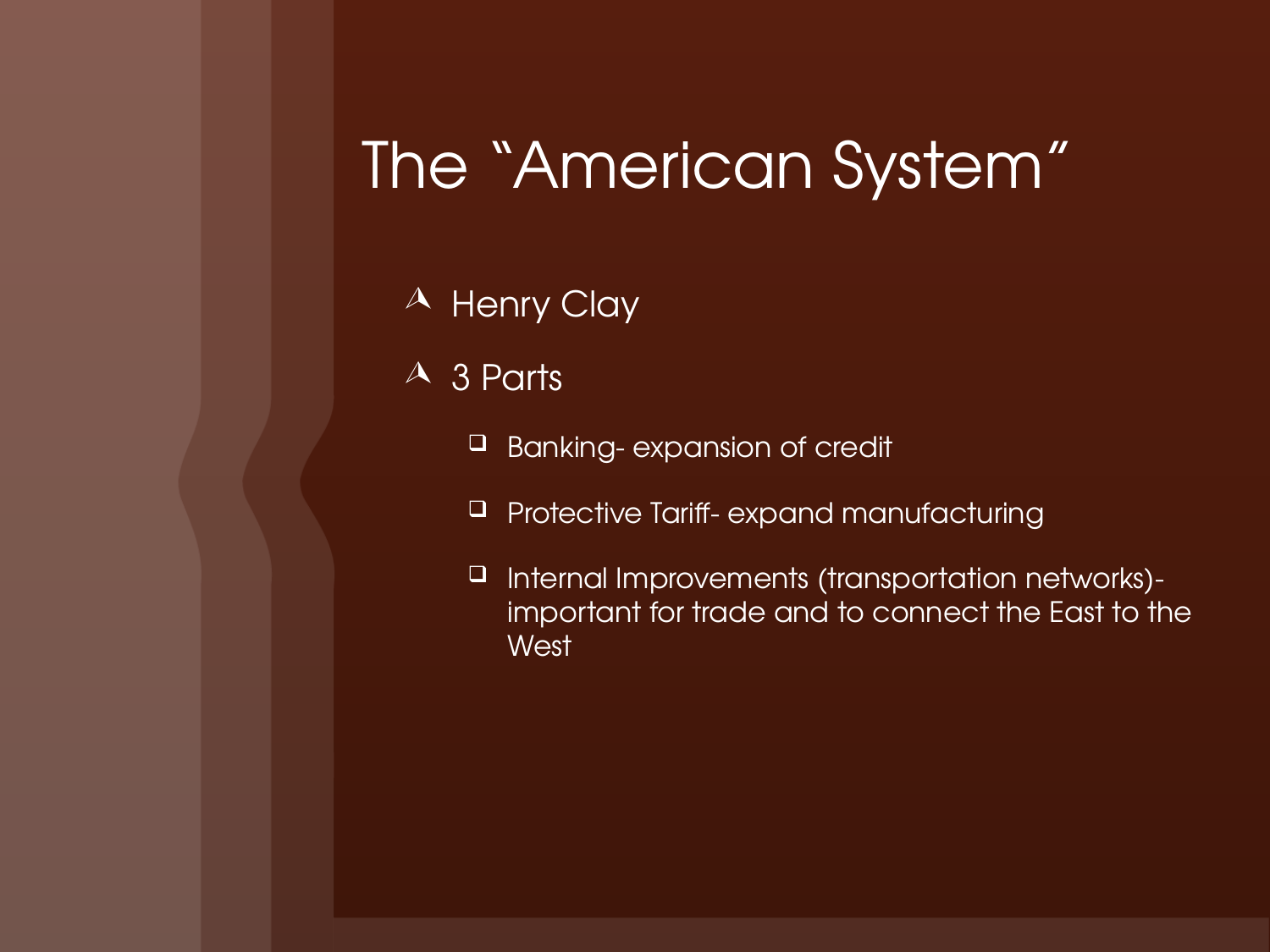

# The “American System”
Henry Clay
3 Parts
Banking- expansion of credit
Protective Tariff- expand manufacturing
Internal Improvements (transportation networks)- important for trade and to connect the East to the West